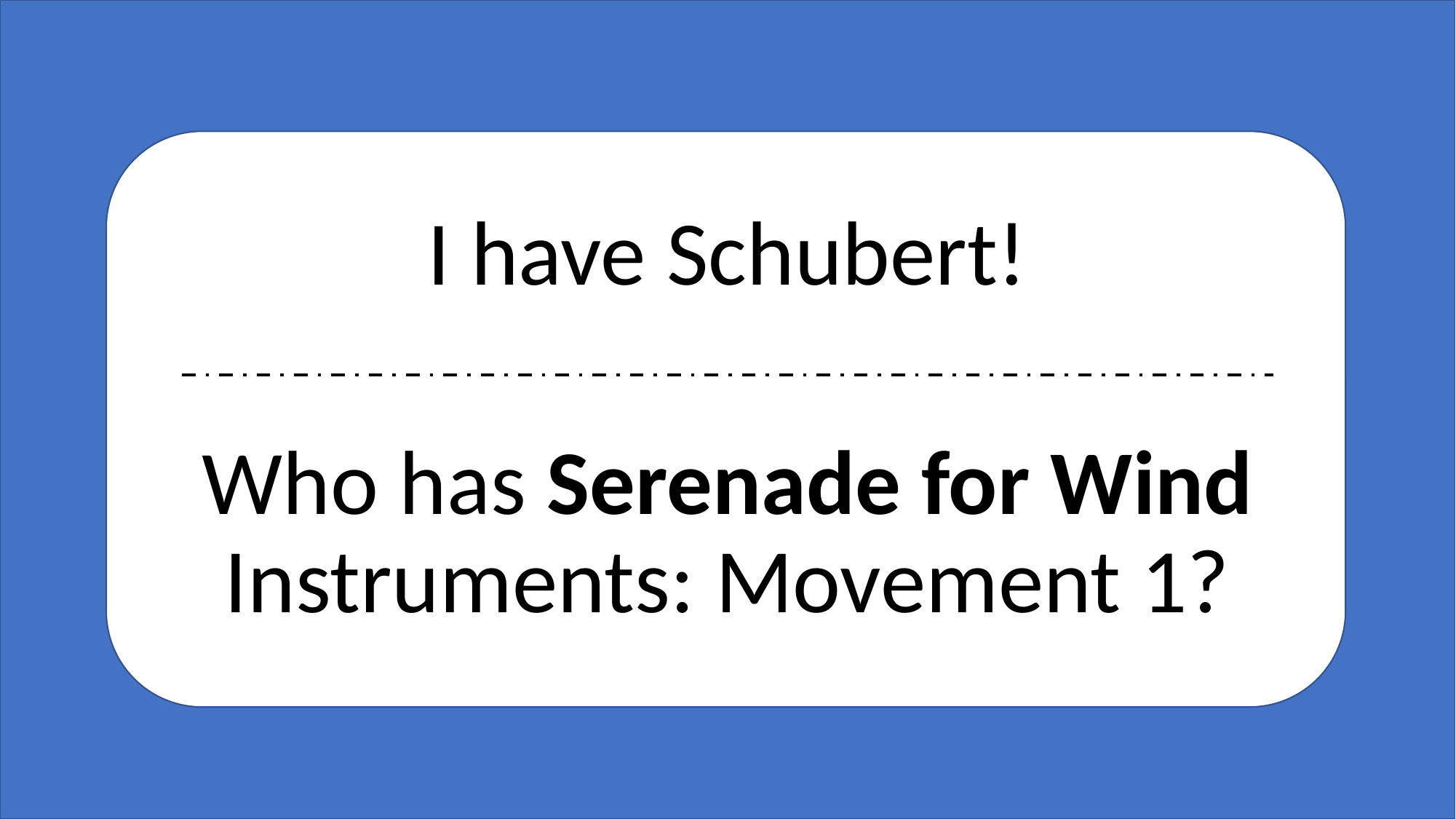

# I have Schubert!
Who has Serenade for Wind Instruments: Movement 1?